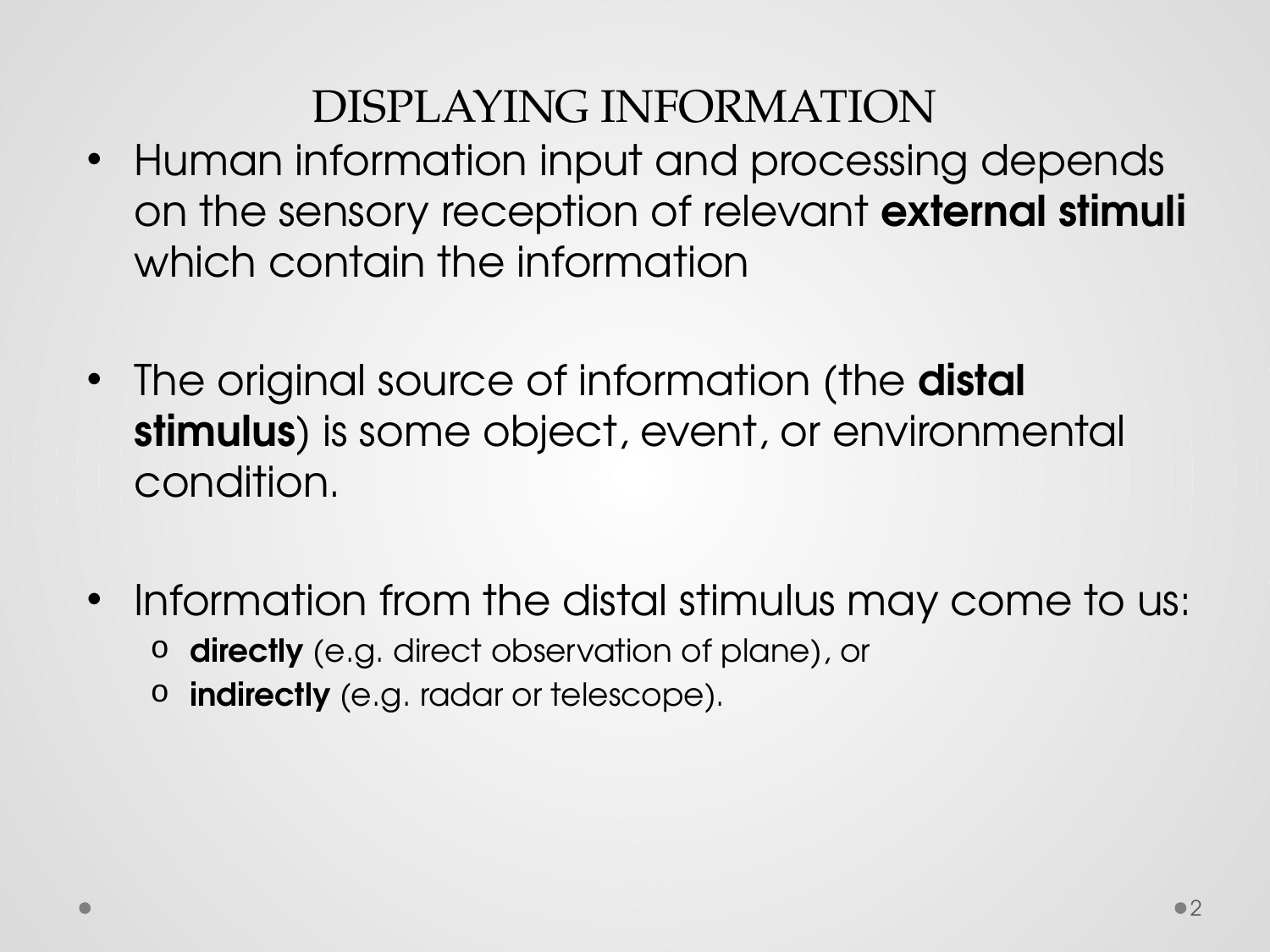

# DISPLAYING INFORMATION

Human information input and processing depends on the sensory reception of relevant external stimuli which contain the information

The original source of information (the distal stimulus) is some object, event, or environmental condition.

Information from the distal stimulus may come to us:
directly (e.g. direct observation of plane), or
indirectly (e.g. radar or telescope).
2